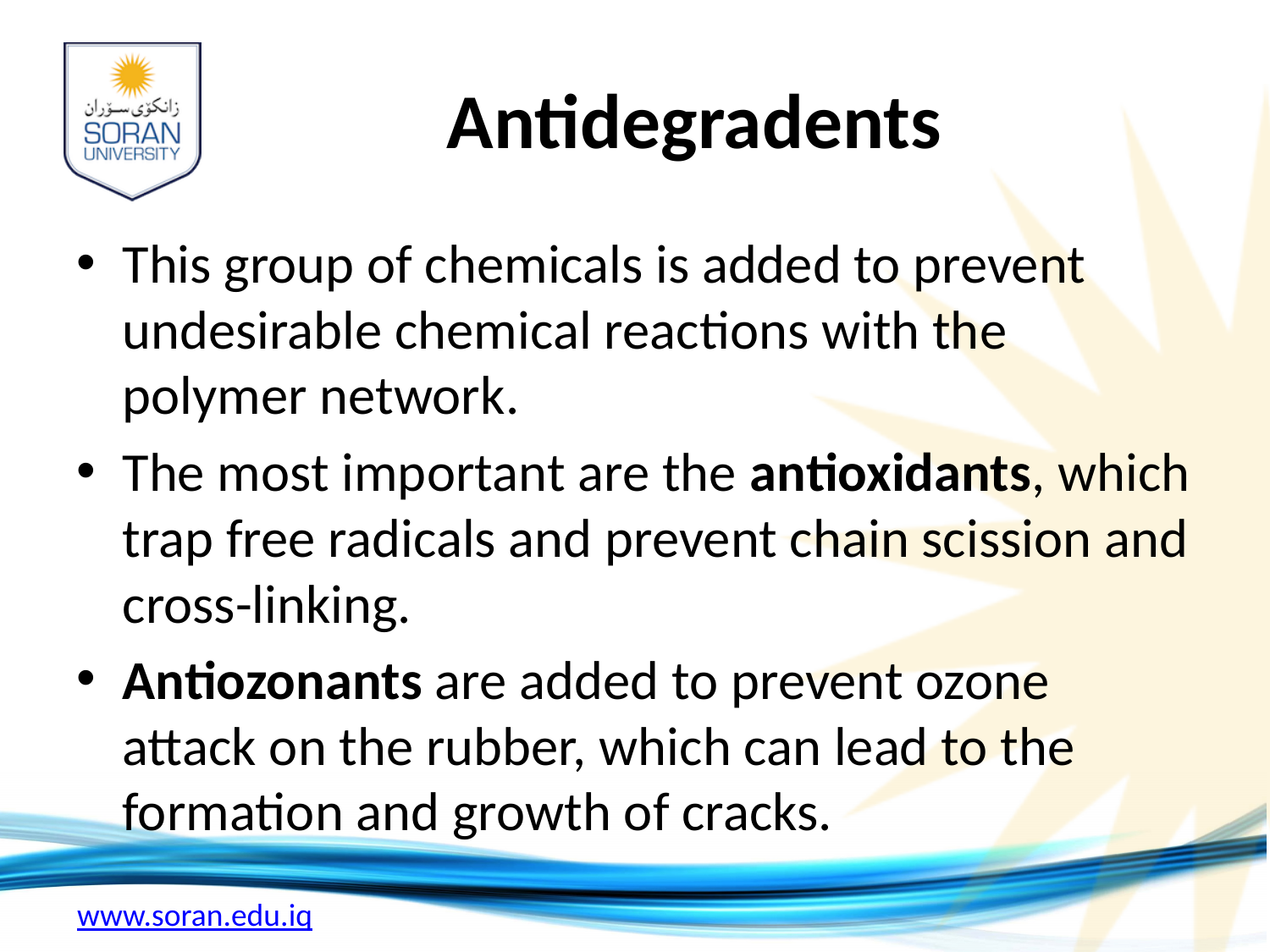

# Antidegradents
This group of chemicals is added to prevent undesirable chemical reactions with the polymer network.
The most important are the antioxidants, which trap free radicals and prevent chain scission and cross-linking.
Antiozonants are added to prevent ozone attack on the rubber, which can lead to the formation and growth of cracks.